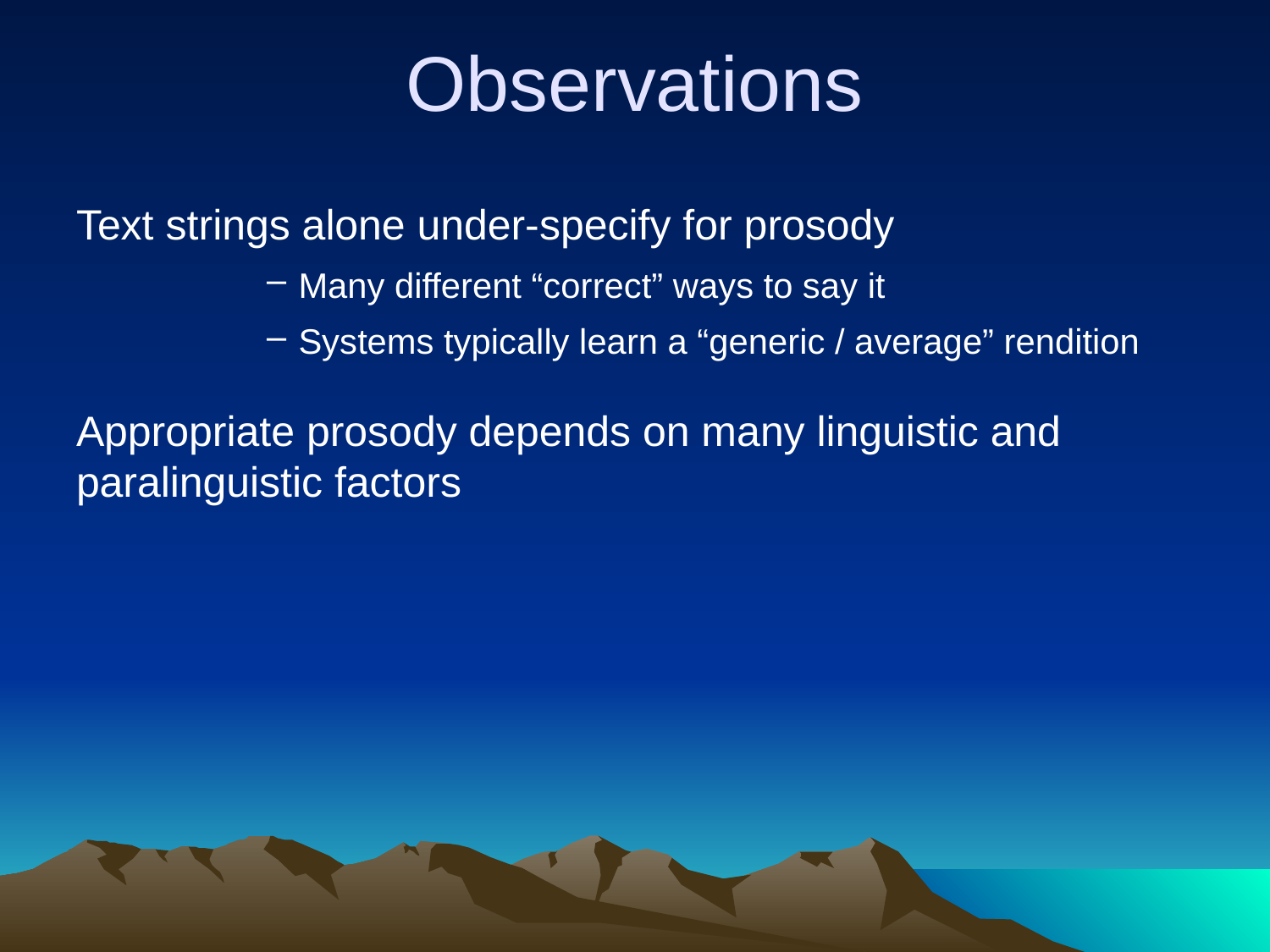

# Observations
Text strings alone under-specify for prosody
Many different “correct” ways to say it
Systems typically learn a “generic / average” rendition
Appropriate prosody depends on many linguistic and paralinguistic factors